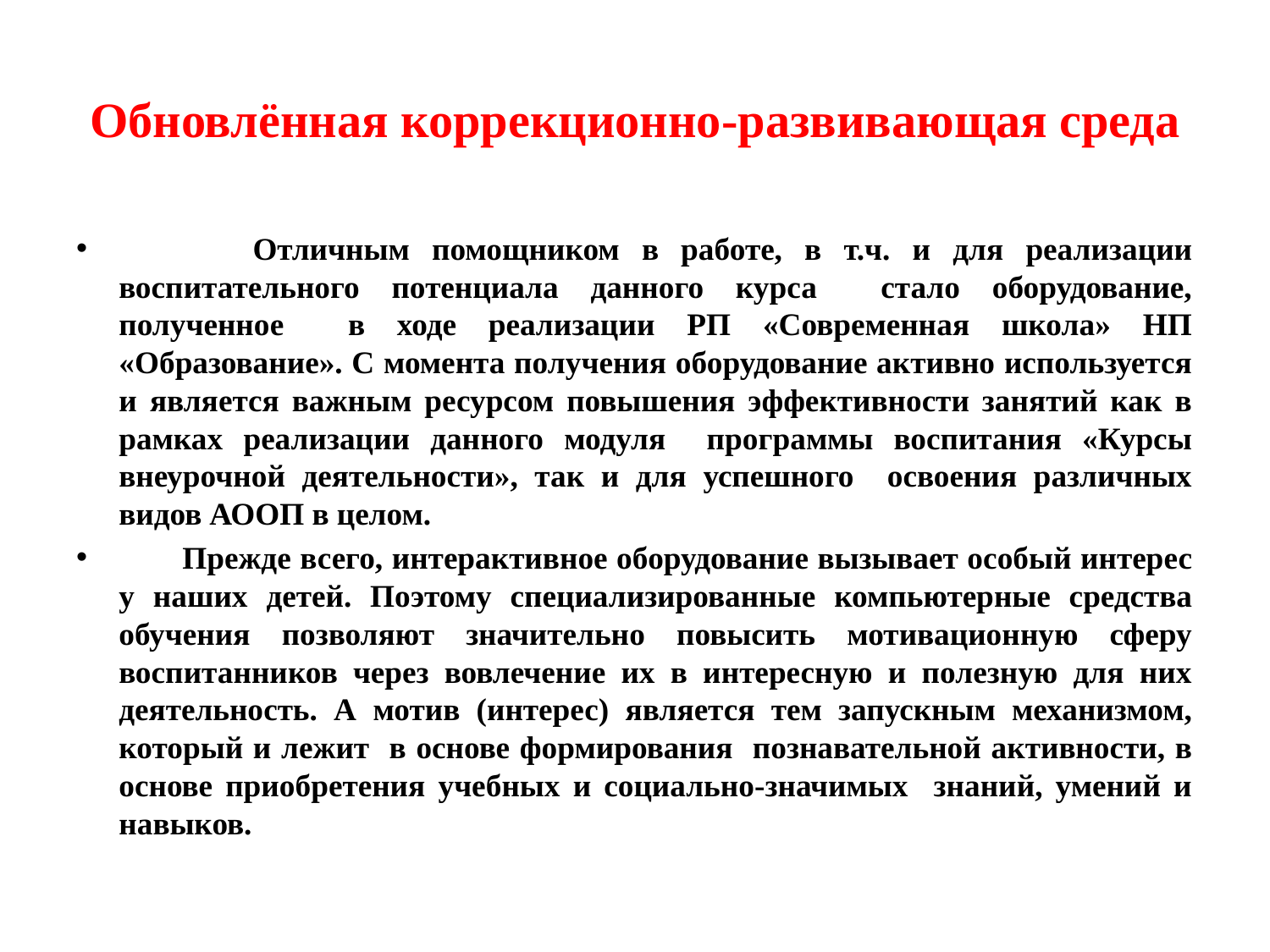

# Обновлённая коррекционно-развивающая среда
      Отличным помощником в работе, в т.ч. и для реализации воспитательного потенциала данного курса  стало оборудование, полученное  в ходе реализации РП «Современная школа» НП «Образование». С момента получения оборудование активно используется и является важным ресурсом повышения эффективности занятий как в рамках реализации данного модуля  программы воспитания «Курсы внеурочной деятельности», так и для успешного  освоения различных видов АООП в целом.
       Прежде всего, интерактивное оборудование вызывает особый интерес у наших детей. Поэтому специализированные компьютерные средства обучения позволяют значительно повысить мотивационную сферу воспитанников через вовлечение их в интересную и полезную для них деятельность. А мотив (интерес) является тем запускным механизмом, который и лежит  в основе формирования  познавательной активности, в основе приобретения учебных и социально-значимых  знаний, умений и навыков.